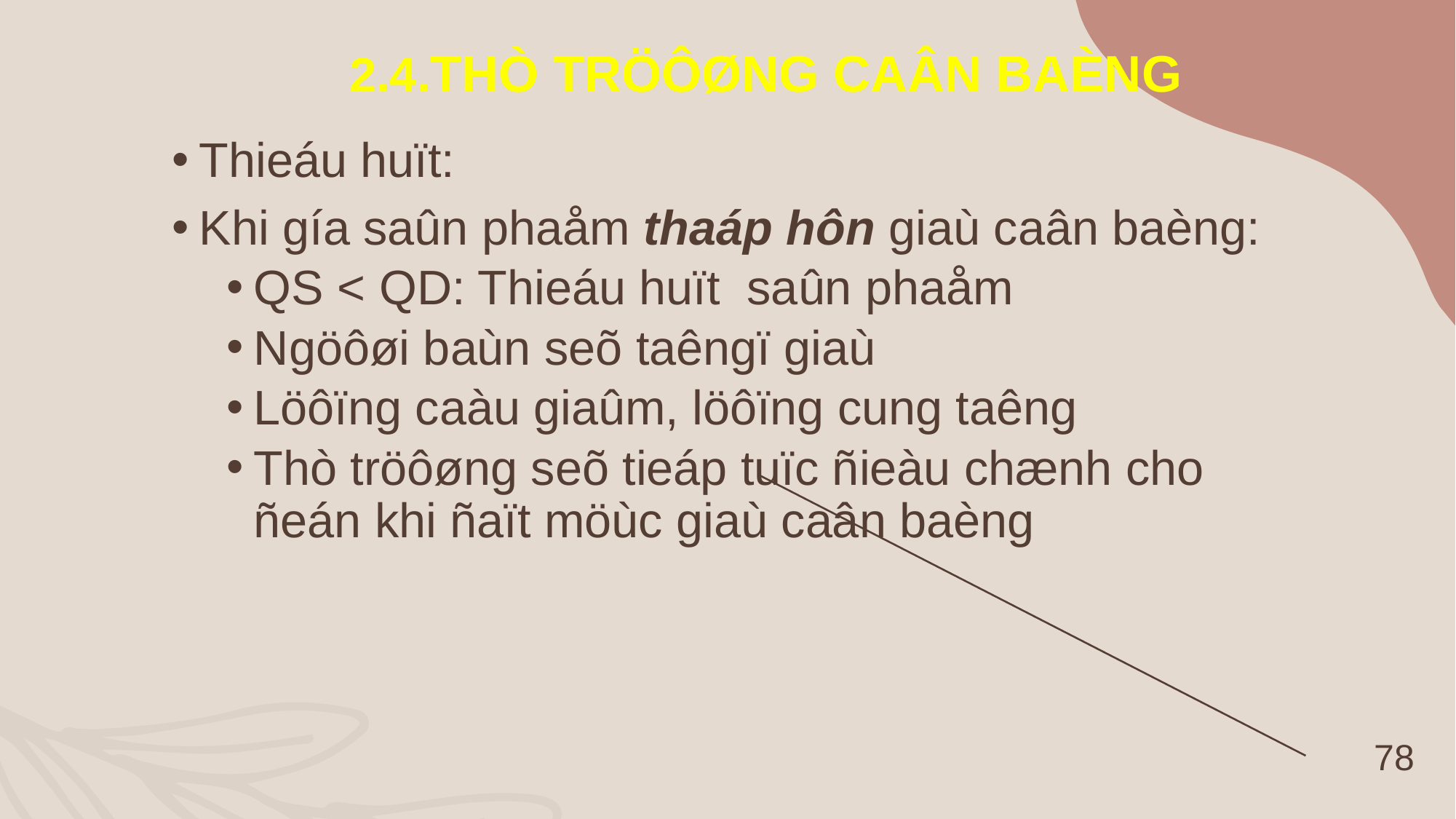

2.4.THÒ TRÖÔØNG CAÂN BAÈNG
Thieáu huït:
Khi gía saûn phaåm thaáp hôn giaù caân baèng:
QS < QD: Thieáu huït  saûn phaåm
Ngöôøi baùn seõ taêngï giaù
Löôïng caàu giaûm, löôïng cung taêng
Thò tröôøng seõ tieáp tuïc ñieàu chænh cho ñeán khi ñaït möùc giaù caân baèng

78